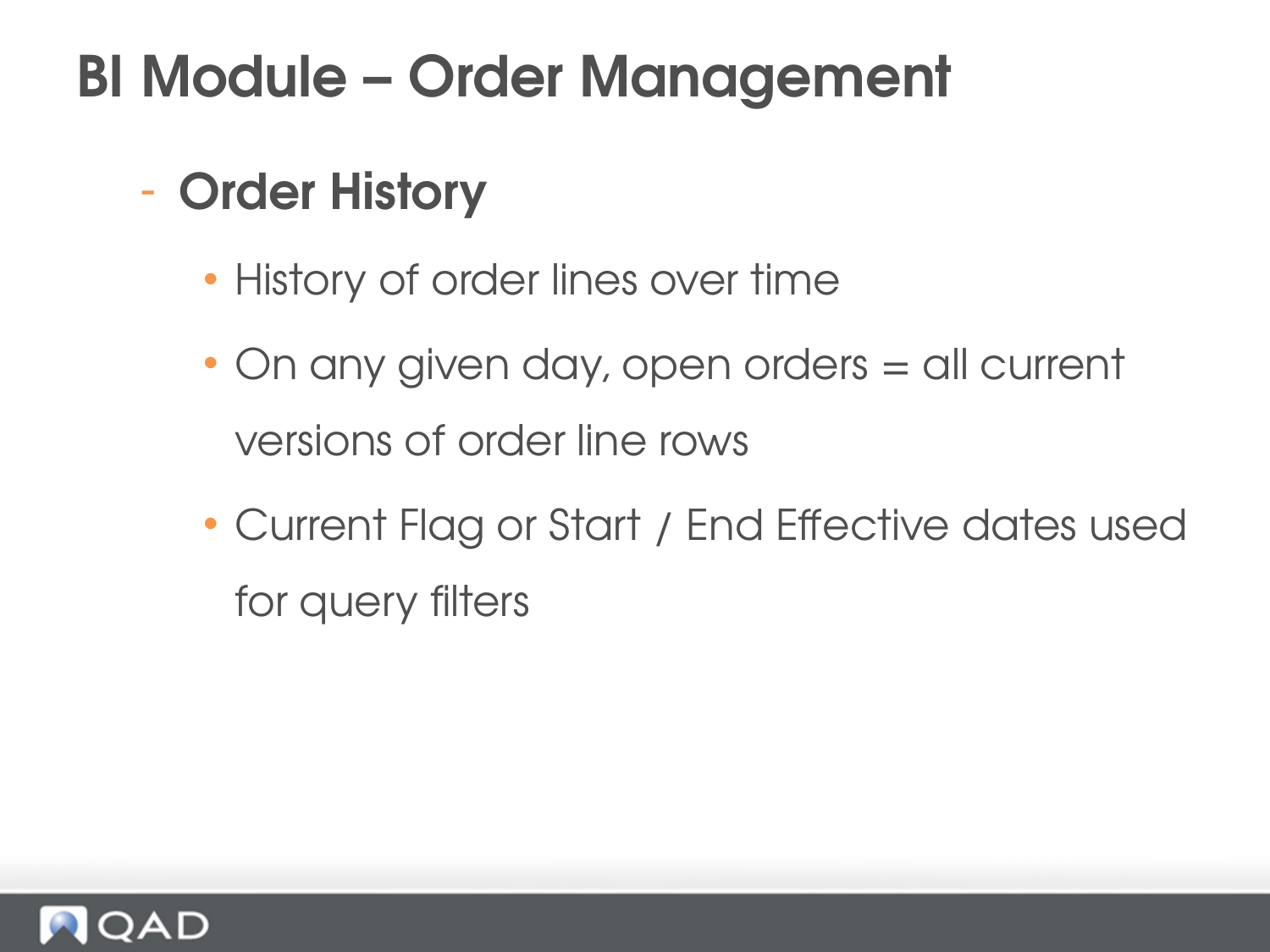

# BI Module – Order Management
Order History
History of order lines over time
On any given day, open orders = all current versions of order line rows
Current Flag or Start / End Effective dates used for query filters